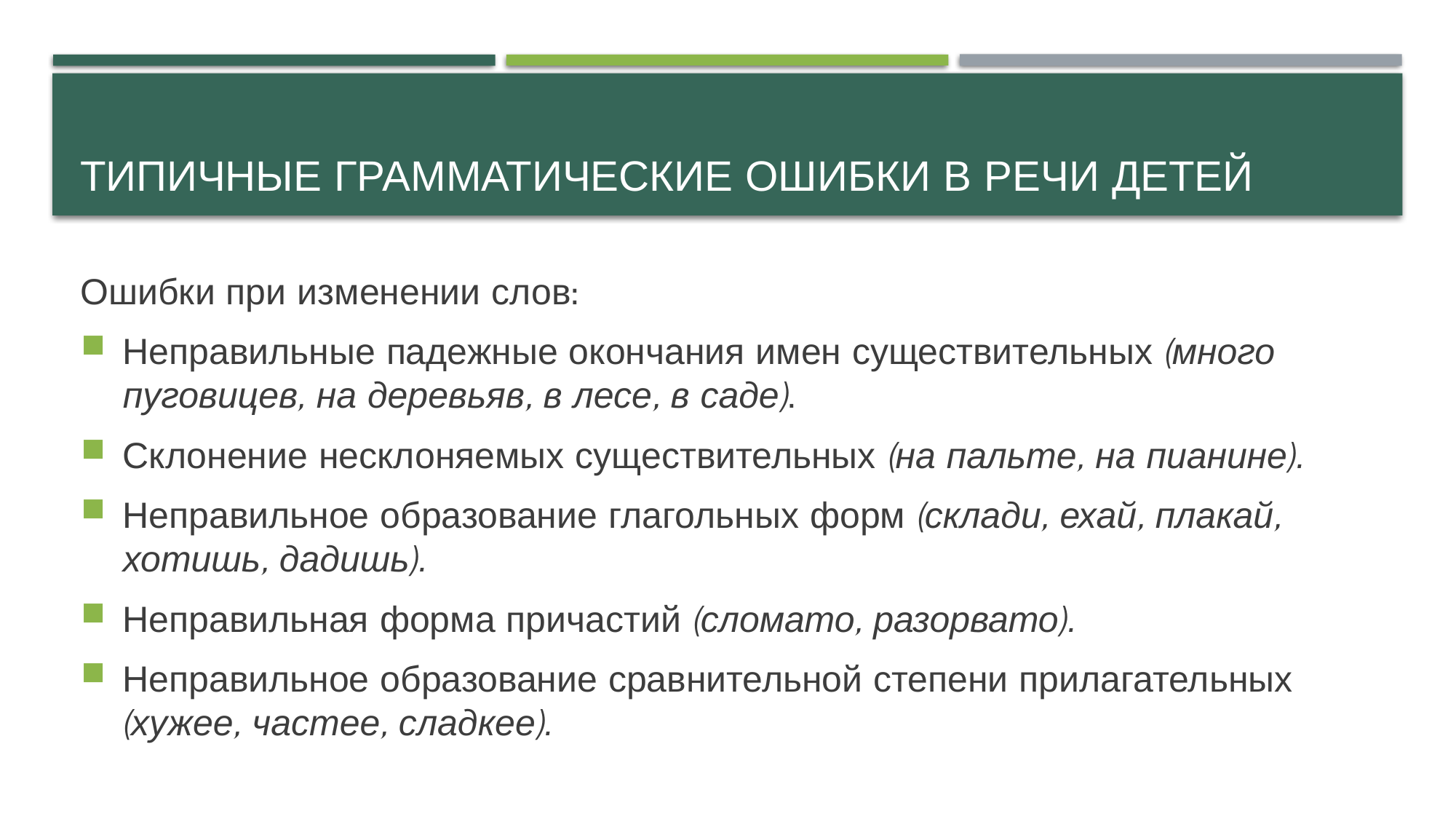

# Типичные грамматические ошибки в речи детей

Ошибки при изменении слов:
Неправильные падежные окончания имен существительных (много пуговицев, на деревьяв, в лесе, в саде).
Склонение несклоняемых существительных (на пальте, на пианине).
Неправильное образование глагольных форм (склади, ехай, плакай, хотишь, дадишь).
Неправильная форма причастий (сломато, разорвато).
Неправильное образование сравнительной степени прилагательных (хужее, частее, сладкее).